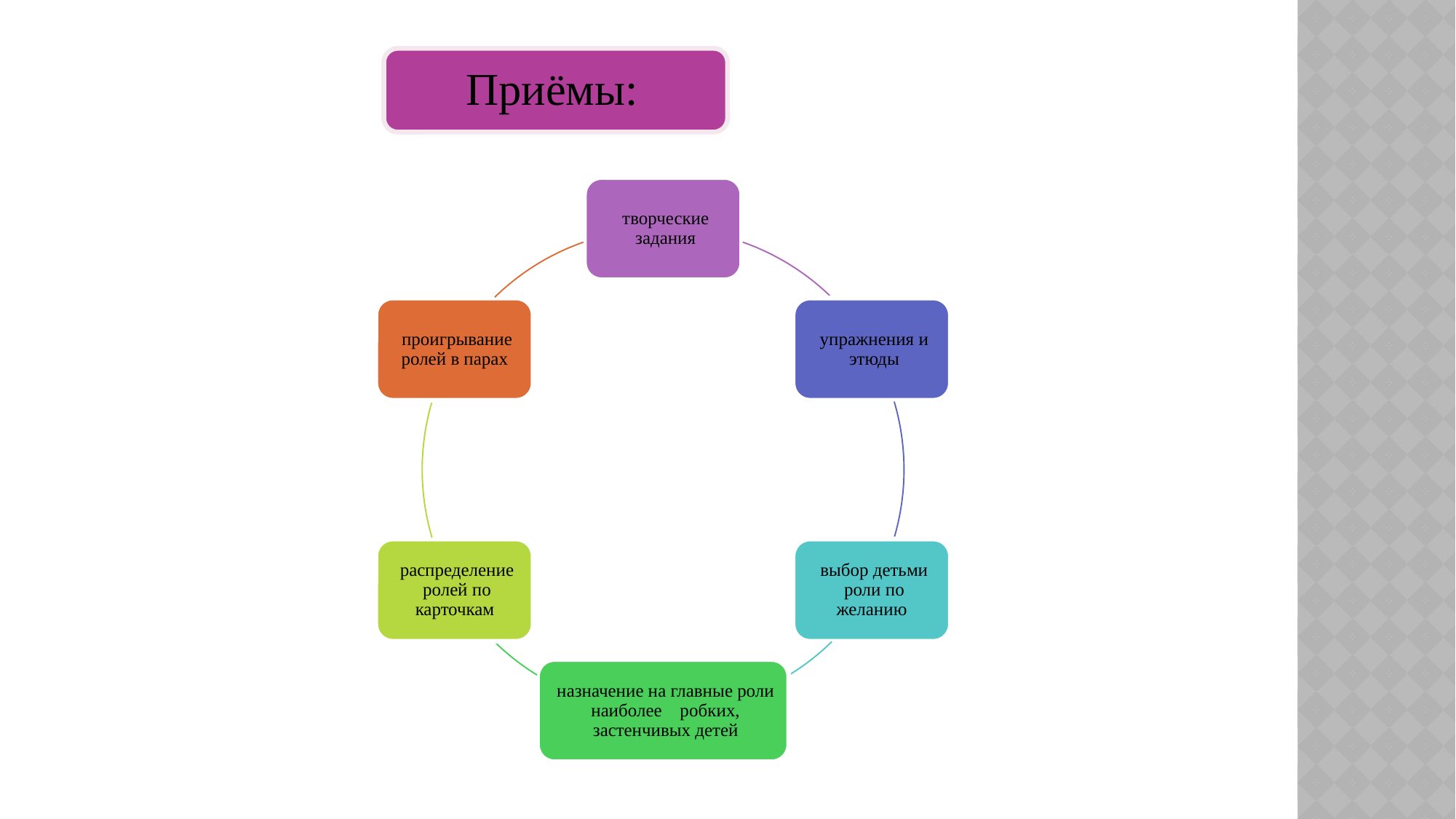

Приёмы:
творческие задания
упражнения и этюды
выбор детьми роли по желанию
назначение на главные роли наиболее    робких, застенчивых детей
распределение ролей по карточкам
проигрывание ролей в парах